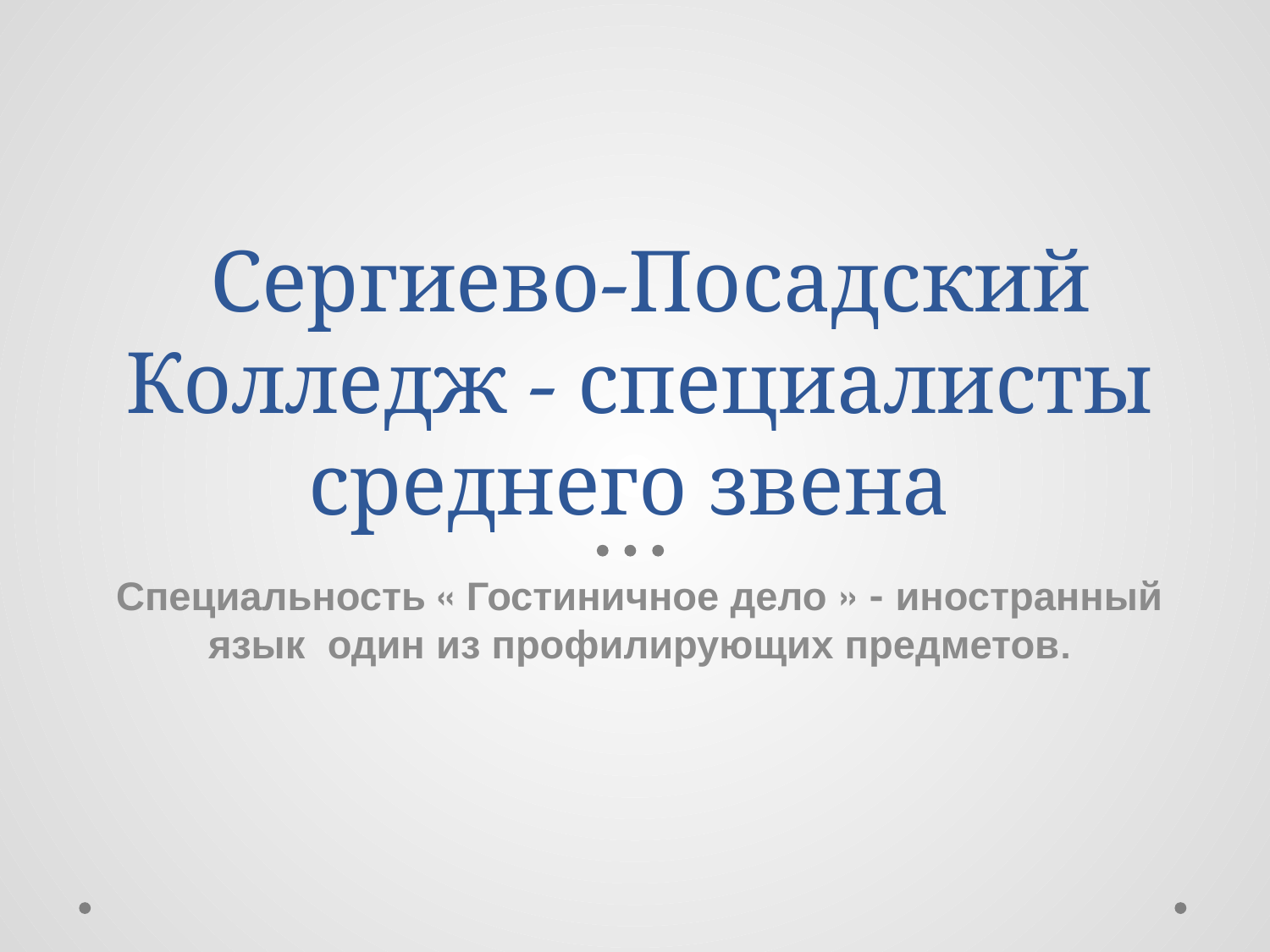

# Сергиево-Посадский Колледж - специалисты среднего звена
Специальность « Гостиничное дело » - иностранный язык  один из профилирующих предметов.